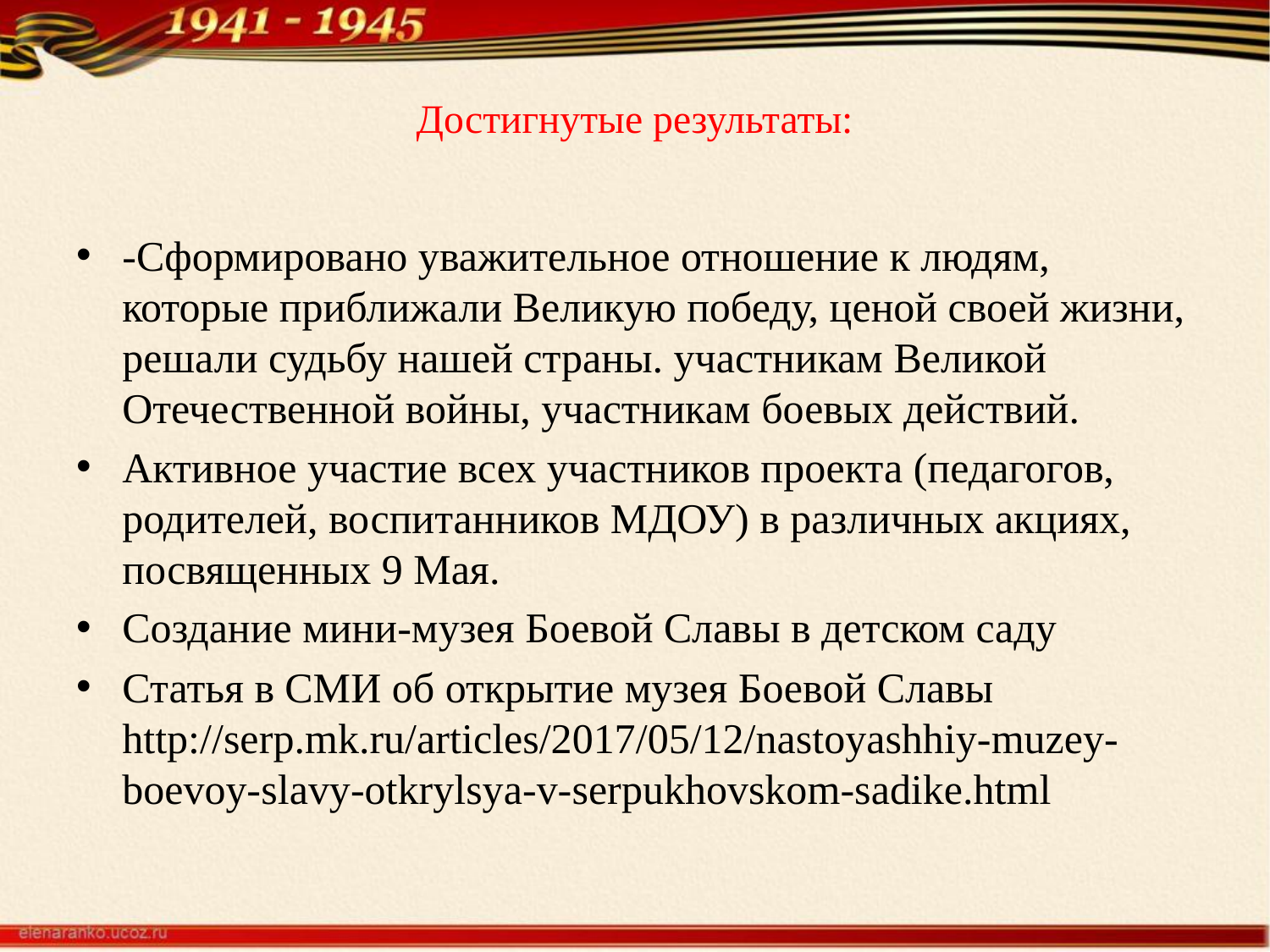

# Достигнутые результаты:
-Сформировано уважительное отношение к людям, которые приближали Великую победу, ценой своей жизни, решали судьбу нашей страны. участникам Великой Отечественной войны, участникам боевых действий.
Активное участие всех участников проекта (педагогов, родителей, воспитанников МДОУ) в различных акциях, посвященных 9 Мая.
Создание мини-музея Боевой Славы в детском саду
Статья в СМИ об открытие музея Боевой Славы http://serp.mk.ru/articles/2017/05/12/nastoyashhiy-muzey-boevoy-slavy-otkrylsya-v-serpukhovskom-sadike.html